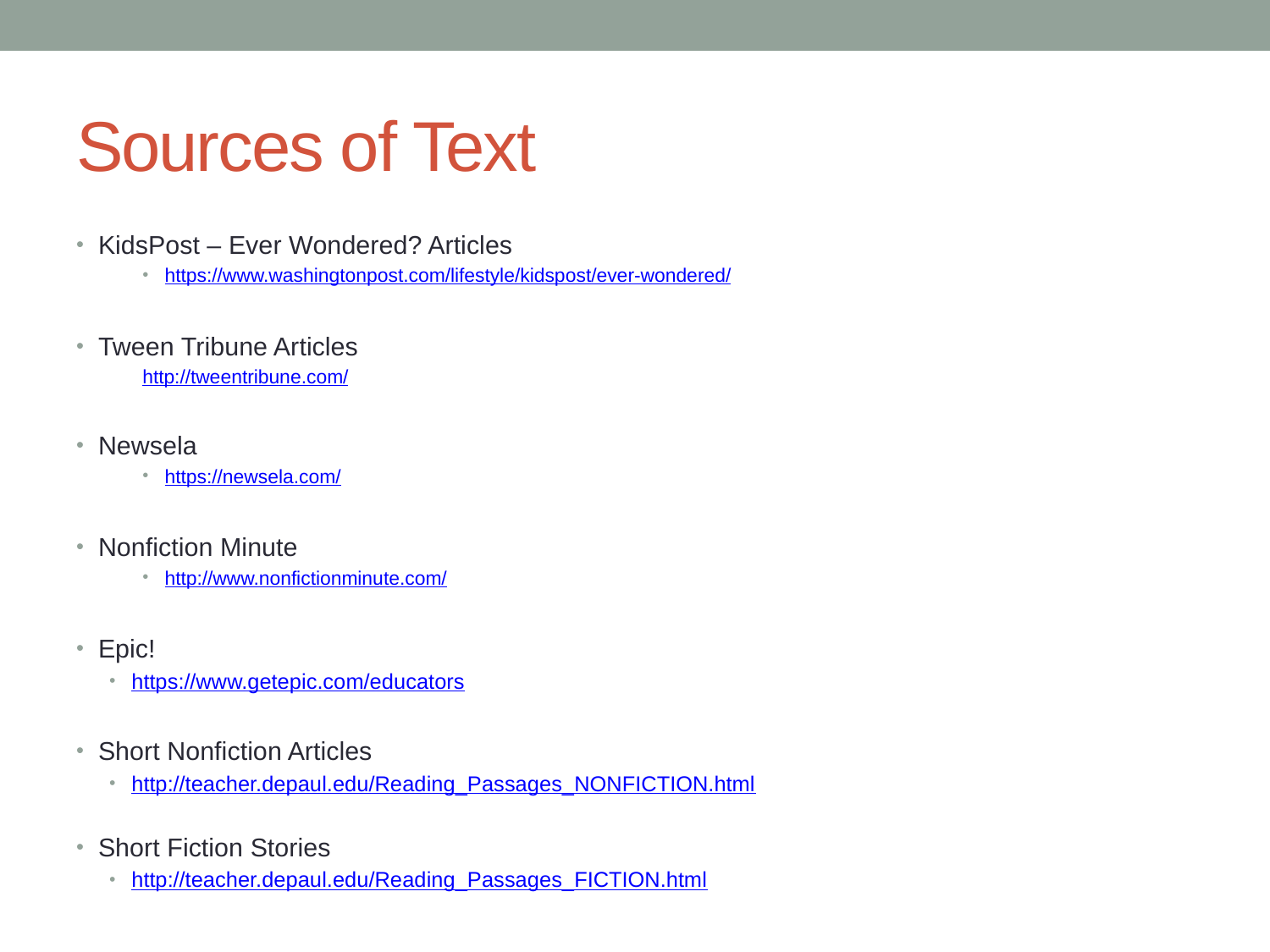

# Sources of Text
KidsPost – Ever Wondered? Articles
https://www.washingtonpost.com/lifestyle/kidspost/ever-wondered/

Tween Tribune Articles
http://tweentribune.com/

Newsela
https://newsela.com/

Nonfiction Minute
http://www.nonfictionminute.com/

Epic!
https://www.getepic.com/educators

Short Nonfiction Articles
http://teacher.depaul.edu/Reading_Passages_NONFICTION.html

Short Fiction Stories
http://teacher.depaul.edu/Reading_Passages_FICTION.html